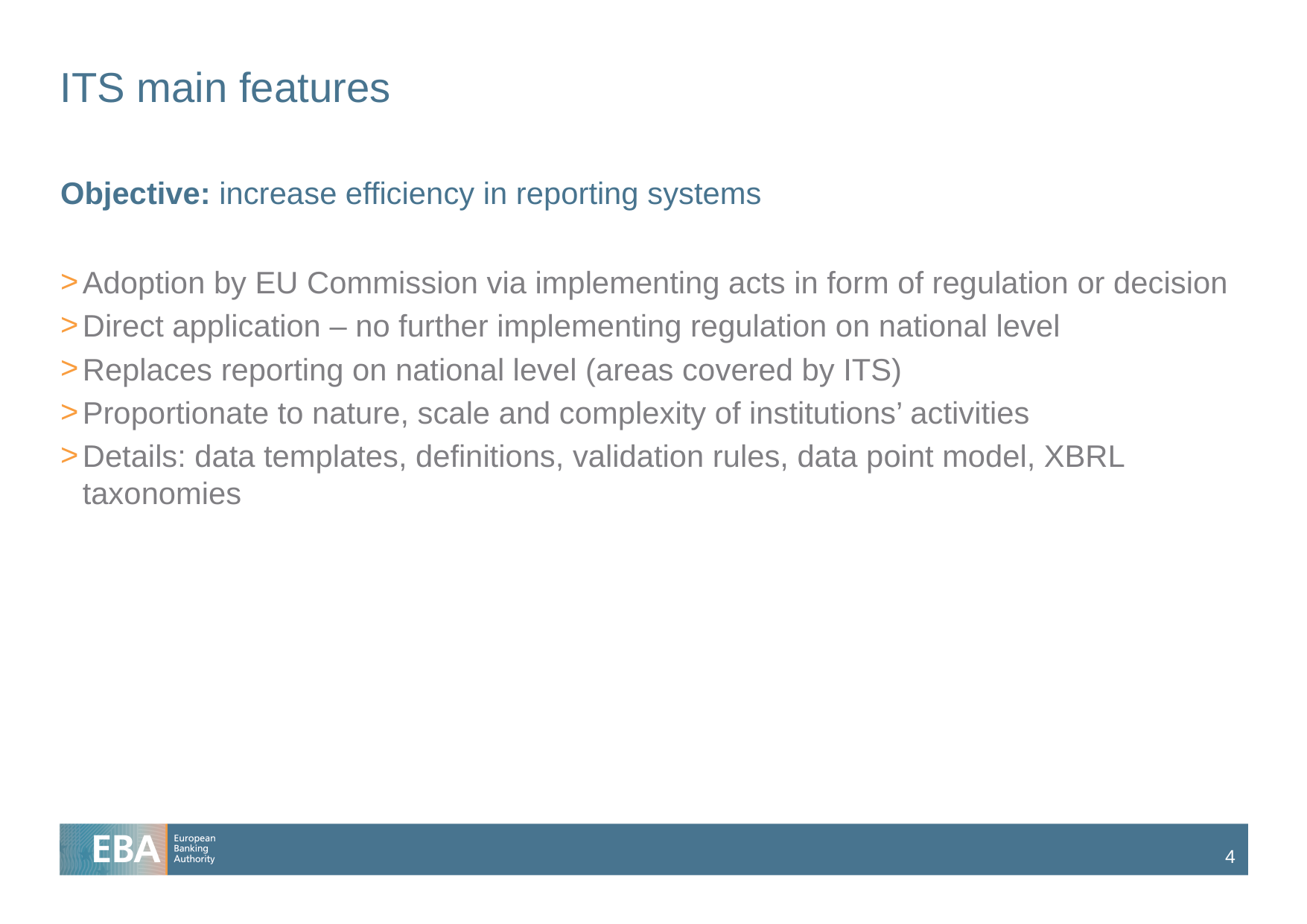

# ITS main features
Objective: increase efficiency in reporting systems

Adoption by EU Commission via implementing acts in form of regulation or decision
Direct application – no further implementing regulation on national level
Replaces reporting on national level (areas covered by ITS)
Proportionate to nature, scale and complexity of institutions’ activities
Details: data templates, definitions, validation rules, data point model, XBRL taxonomies